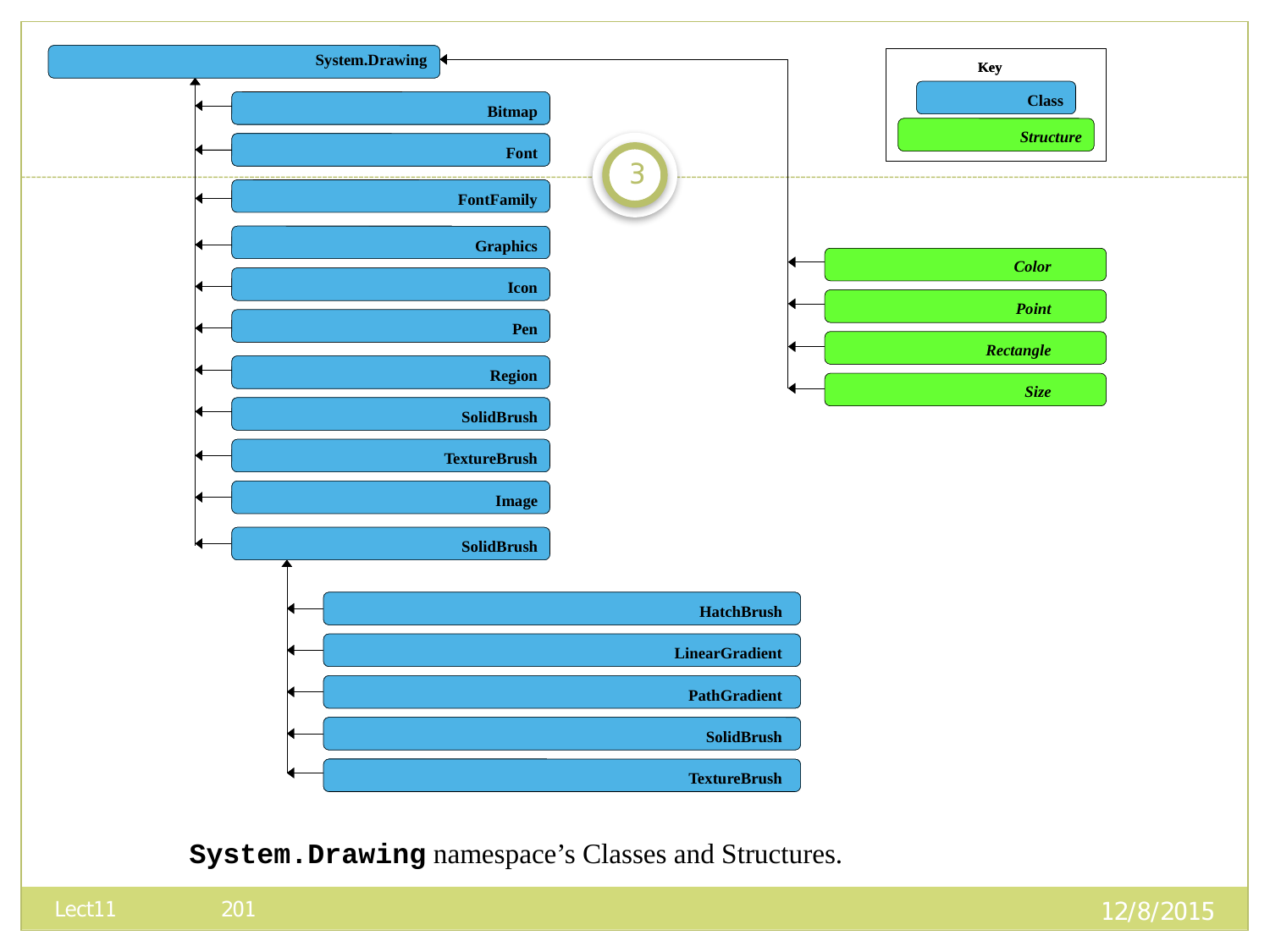

System.Drawing

System.Drawing

Key

Key

class

Class

Bitmap

Bitmap

Structure

Structure

Font

Font

FontFamily

FontFamily

Graphics

Graphics

Color

Color

Icon

Icon

Point

Point

Pen

Pen

Rectangle

Rectangle

Region

Region

Size

Size

SolidBrush

SolidBrush

TextureBrush

TextureBrush

Image

Image

SolidBrush

SolidBrush

HatchBrush

HatchBrush

LinearGradient

LinearGradient

PathGradient

PathGradient

SolidBrush

SolidBrush

TextureBrush

TextureBrush

#
3

 System.Drawing namespace’s Classes and Structures.
12/8/2015
Lect11                201